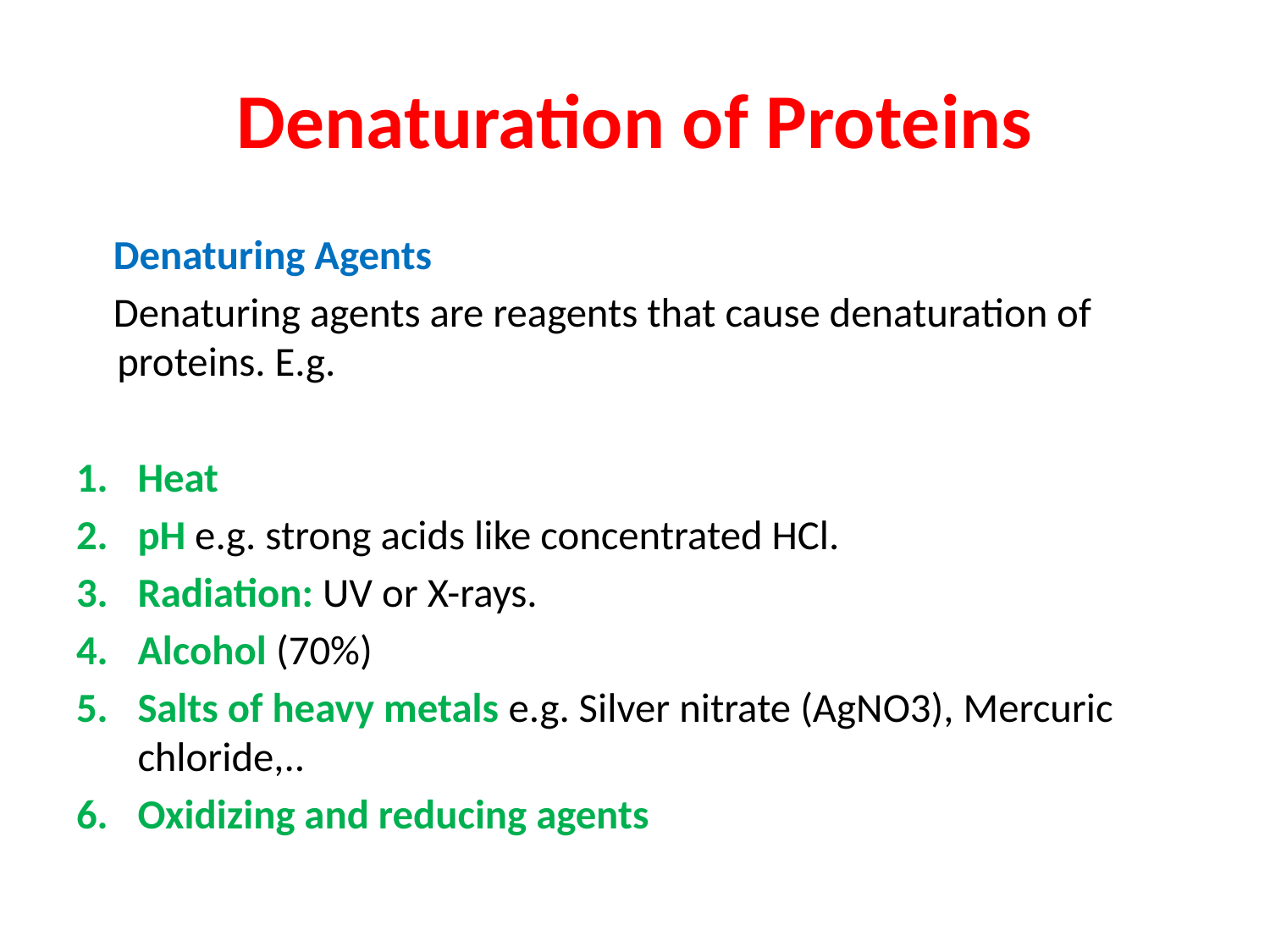

# Denaturation of Proteins
    Denaturing Agents
    Denaturing agents are reagents that cause denaturation of proteins. E.g.

Heat
pH e.g. strong acids like concentrated HCl.
Radiation: UV or X-rays.
Alcohol (70%)
Salts of heavy metals e.g. Silver nitrate (AgNO3), Mercuric chloride,..
Oxidizing and reducing agents